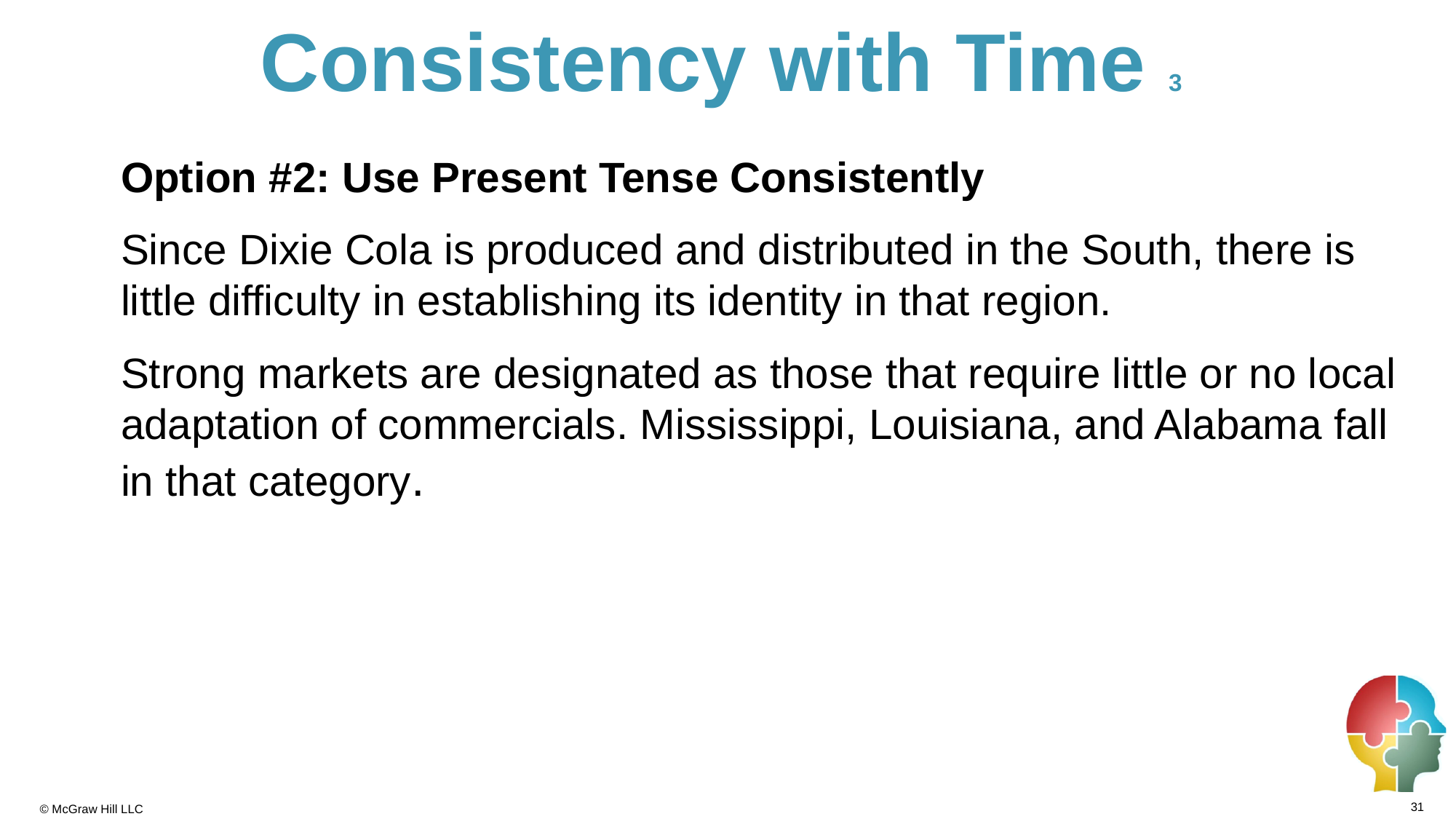

# Consistency with Time 3
Option #2: Use Present Tense Consistently
Since Dixie Cola is produced and distributed in the South, there is little difficulty in establishing its identity in that region.
Strong markets are designated as those that require little or no local adaptation of commercials. Mississippi, Louisiana, and Alabama fall in that category.
31